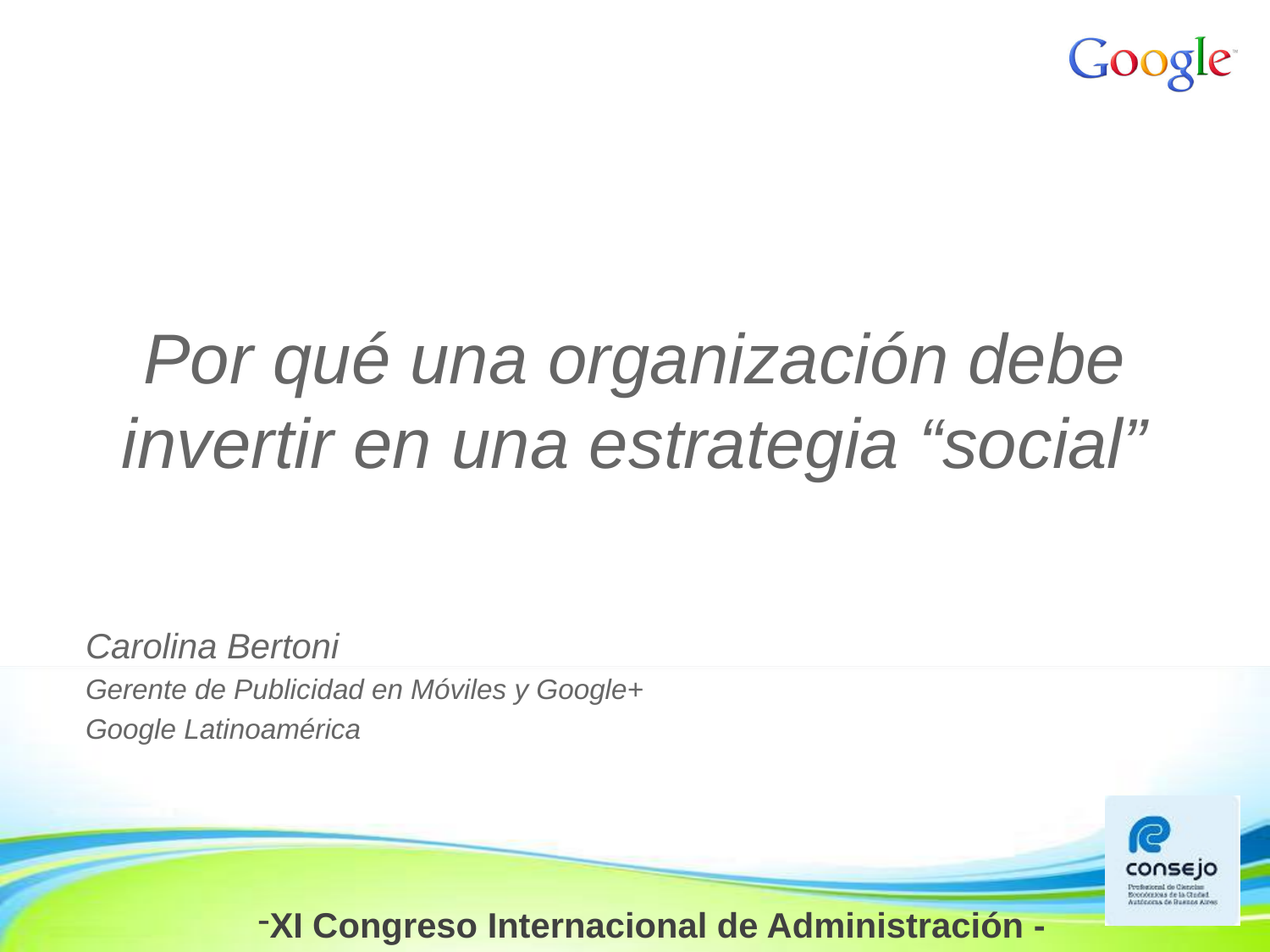

# Por qué una organización debe invertir en una estrategia “social”
Carolina Bertoni
Gerente de Publicidad en Móviles y Google+
Google Latinoamérica